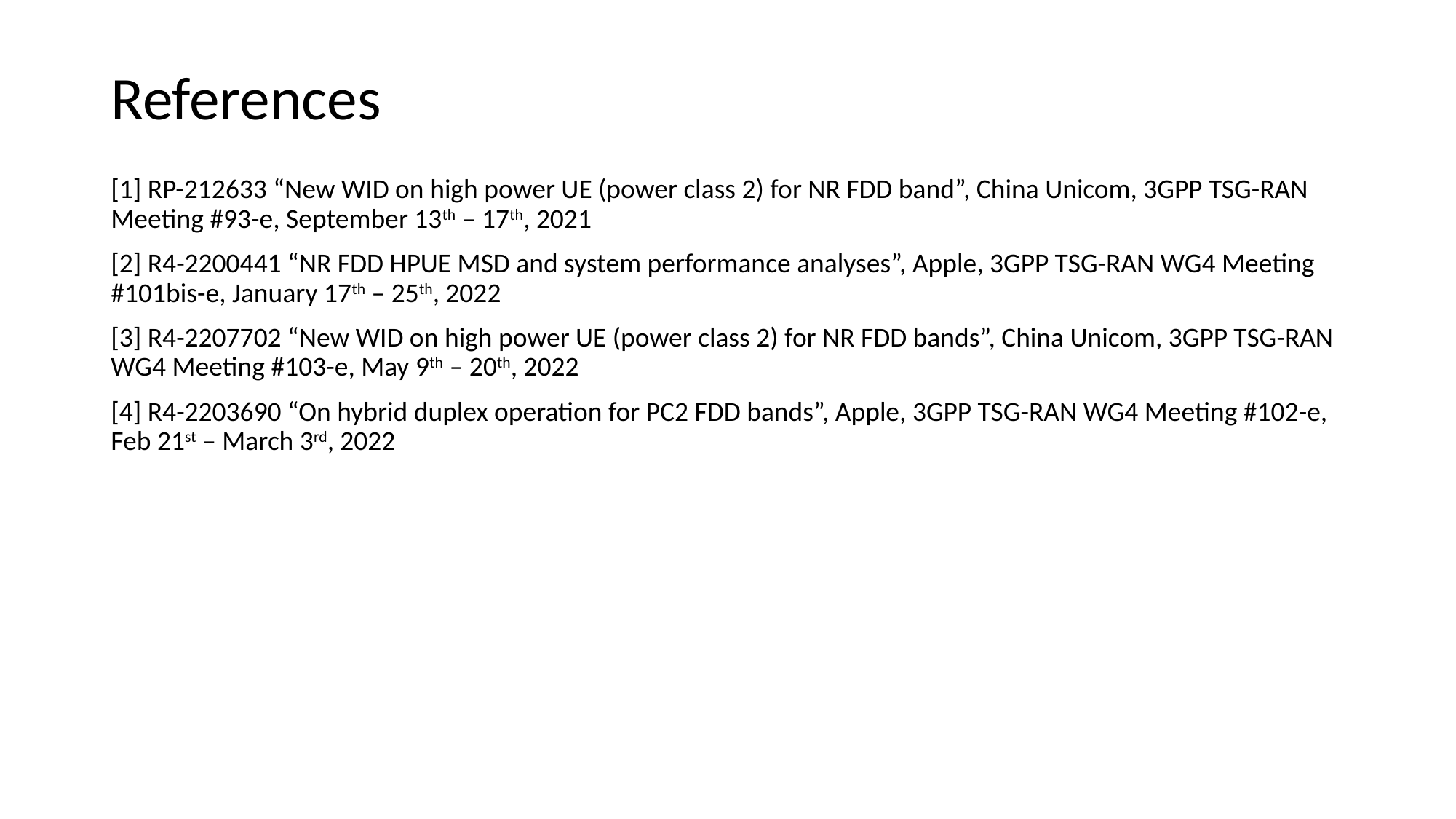

# References
[1] RP-212633 “New WID on high power UE (power class 2) for NR FDD band”, China Unicom, 3GPP TSG-RAN Meeting #93-e, September 13th – 17th, 2021
[2] R4-2200441 “NR FDD HPUE MSD and system performance analyses”, Apple, 3GPP TSG-RAN WG4 Meeting #101bis-e, January 17th – 25th, 2022
[3] R4-2207702 “New WID on high power UE (power class 2) for NR FDD bands”, China Unicom, 3GPP TSG-RAN WG4 Meeting #103-e, May 9th – 20th, 2022
[4] R4-2203690 “On hybrid duplex operation for PC2 FDD bands”, Apple, 3GPP TSG-RAN WG4 Meeting #102-e, Feb 21st – March 3rd, 2022